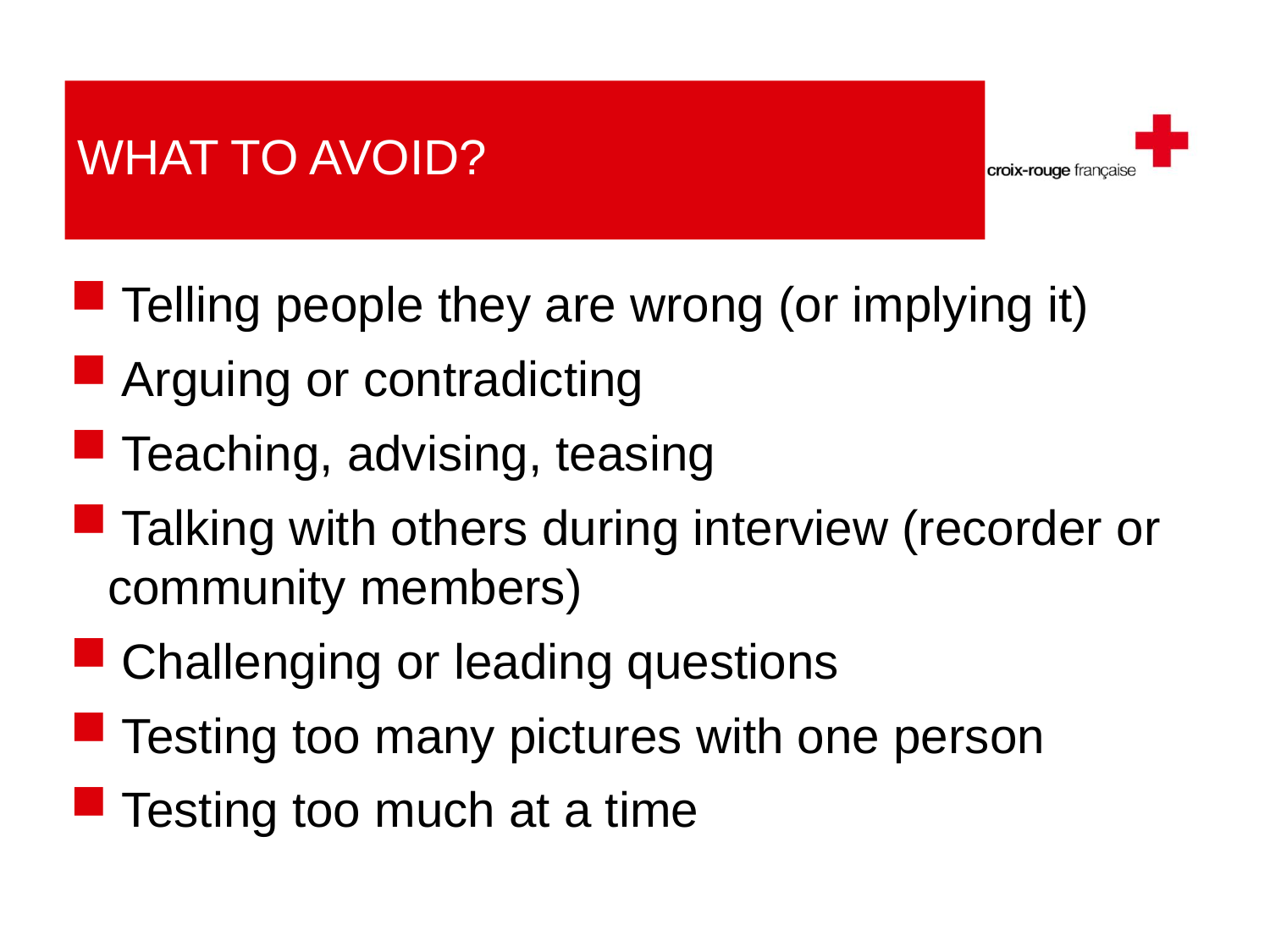

# What to avoid?
 Telling people they are wrong (or implying it)
 Arguing or contradicting
 Teaching, advising, teasing
 Talking with others during interview (recorder or community members)
 Challenging or leading questions
 Testing too many pictures with one person
 Testing too much at a time